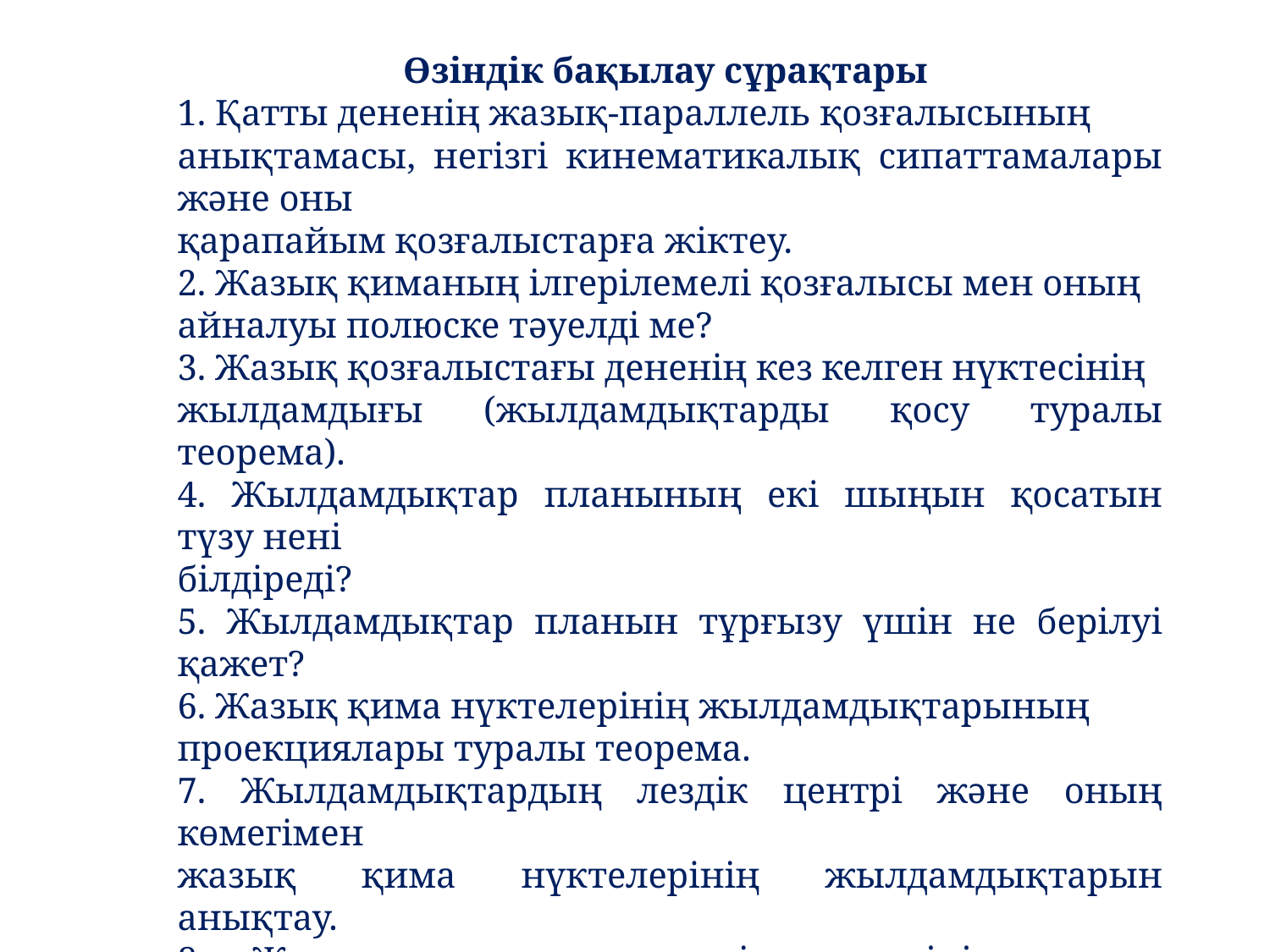

Өзіндік бақылау сұрақтары
1. Қатты дененің жазық-параллель қозғалысының
анықтамасы, негізгі кинематикалық сипаттамалары және оны
қарапайым қозғалыстарға жіктеу.
2. Жазық қиманың ілгерілемелі қозғалысы мен оның
айналуы полюске тәуелді ме?
3. Жазық қозғалыстағы дененің кез келген нүктесінің
жылдамдығы (жылдамдықтарды қосу туралы теорема).
4. Жылдамдықтар планының екі шыңын қосатын түзу нені
білдіреді?
5. Жылдамдықтар планын тұрғызу үшін не берілуі қажет?
6. Жазық қима нүктелерінің жылдамдықтарының
проекциялары туралы теорема.
7. Жылдамдықтардың лездік центрі және оның көмегімен
жазық қима нүктелерінің жылдамдықтарын анықтау.
8. Жылдамдықтардың лездік центрінің орнын табудың
дербес жағдайлары.